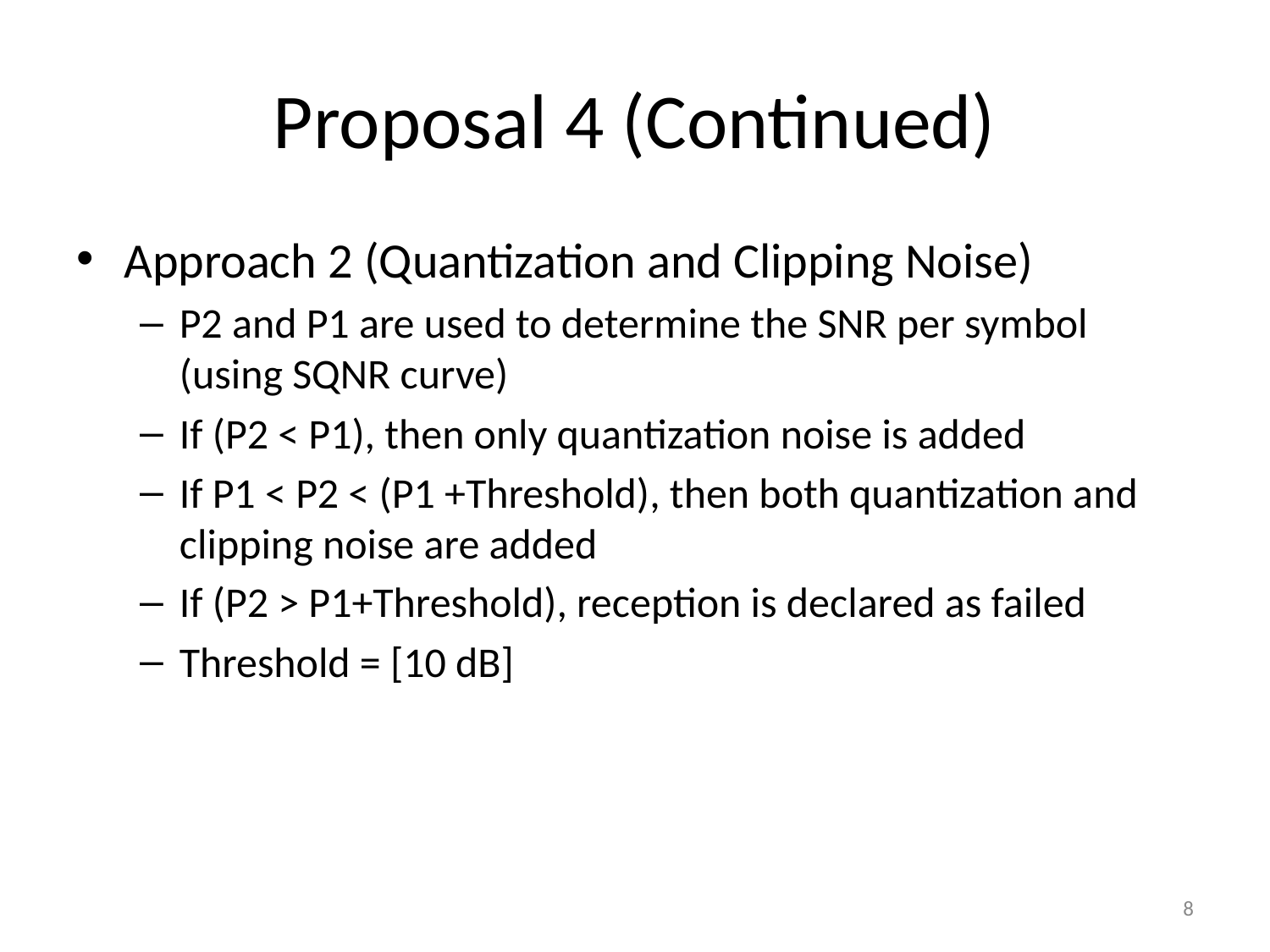

# Proposal 4 (Continued)
Approach 2 (Quantization and Clipping Noise)
P2 and P1 are used to determine the SNR per symbol (using SQNR curve)
If (P2 < P1), then only quantization noise is added
If P1 < P2 < (P1 +Threshold), then both quantization and clipping noise are added
If (P2 > P1+Threshold), reception is declared as failed
Threshold = [10 dB]

8